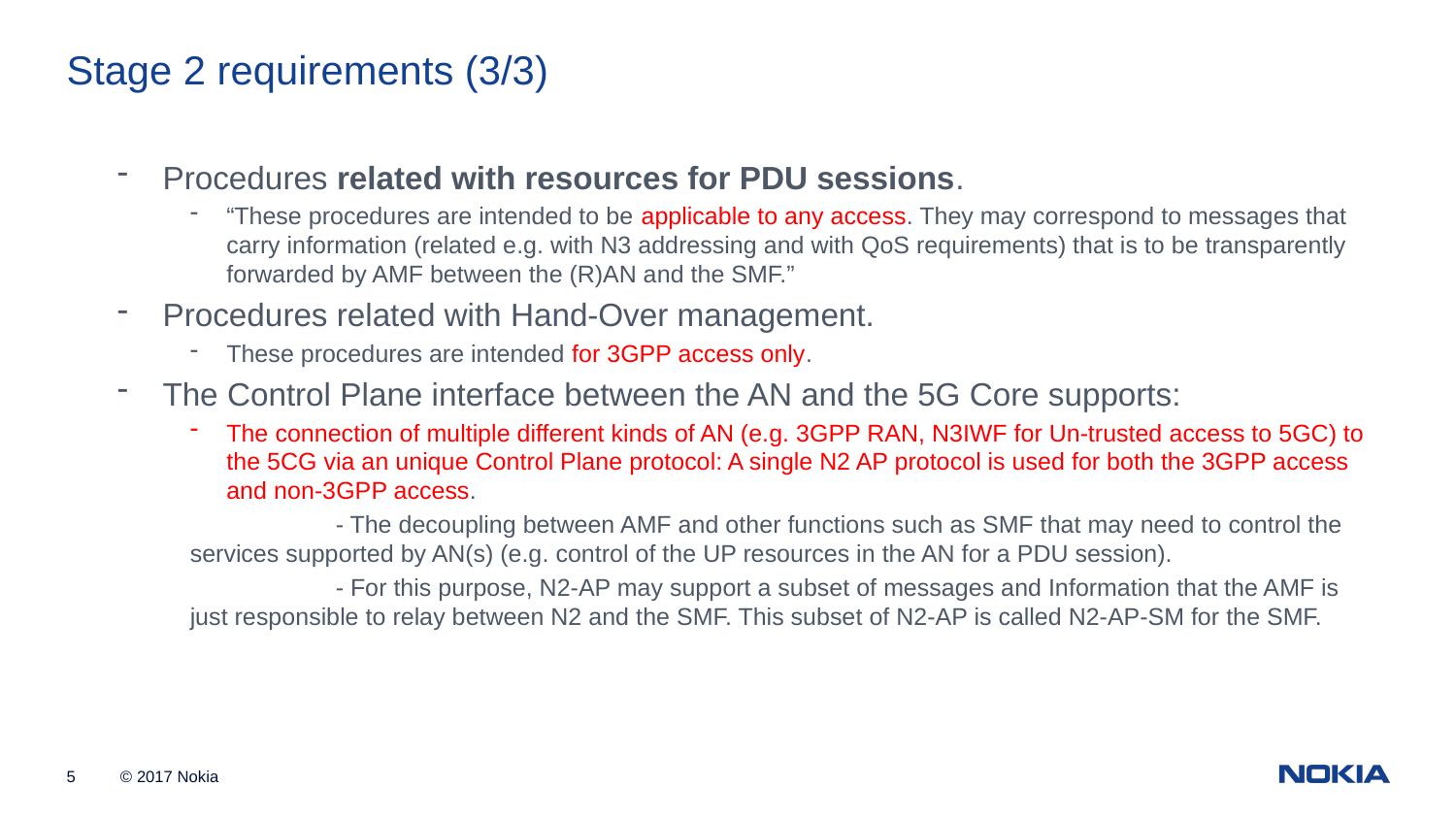

# Stage 2 requirements (3/3)
Procedures related with resources for PDU sessions.
“These procedures are intended to be applicable to any access. They may correspond to messages that carry information (related e.g. with N3 addressing and with QoS requirements) that is to be transparently forwarded by AMF between the (R)AN and the SMF.”
Procedures related with Hand-Over management.
These procedures are intended for 3GPP access only.
The Control Plane interface between the AN and the 5G Core supports:
The connection of multiple different kinds of AN (e.g. 3GPP RAN, N3IWF for Un-trusted access to 5GC) to the 5CG via an unique Control Plane protocol: A single N2 AP protocol is used for both the 3GPP access and non-3GPP access.
	- The decoupling between AMF and other functions such as SMF that may need to control the services supported by AN(s) (e.g. control of the UP resources in the AN for a PDU session).
	- For this purpose, N2-AP may support a subset of messages and Information that the AMF is just responsible to relay between N2 and the SMF. This subset of N2-AP is called N2-AP-SM for the SMF.